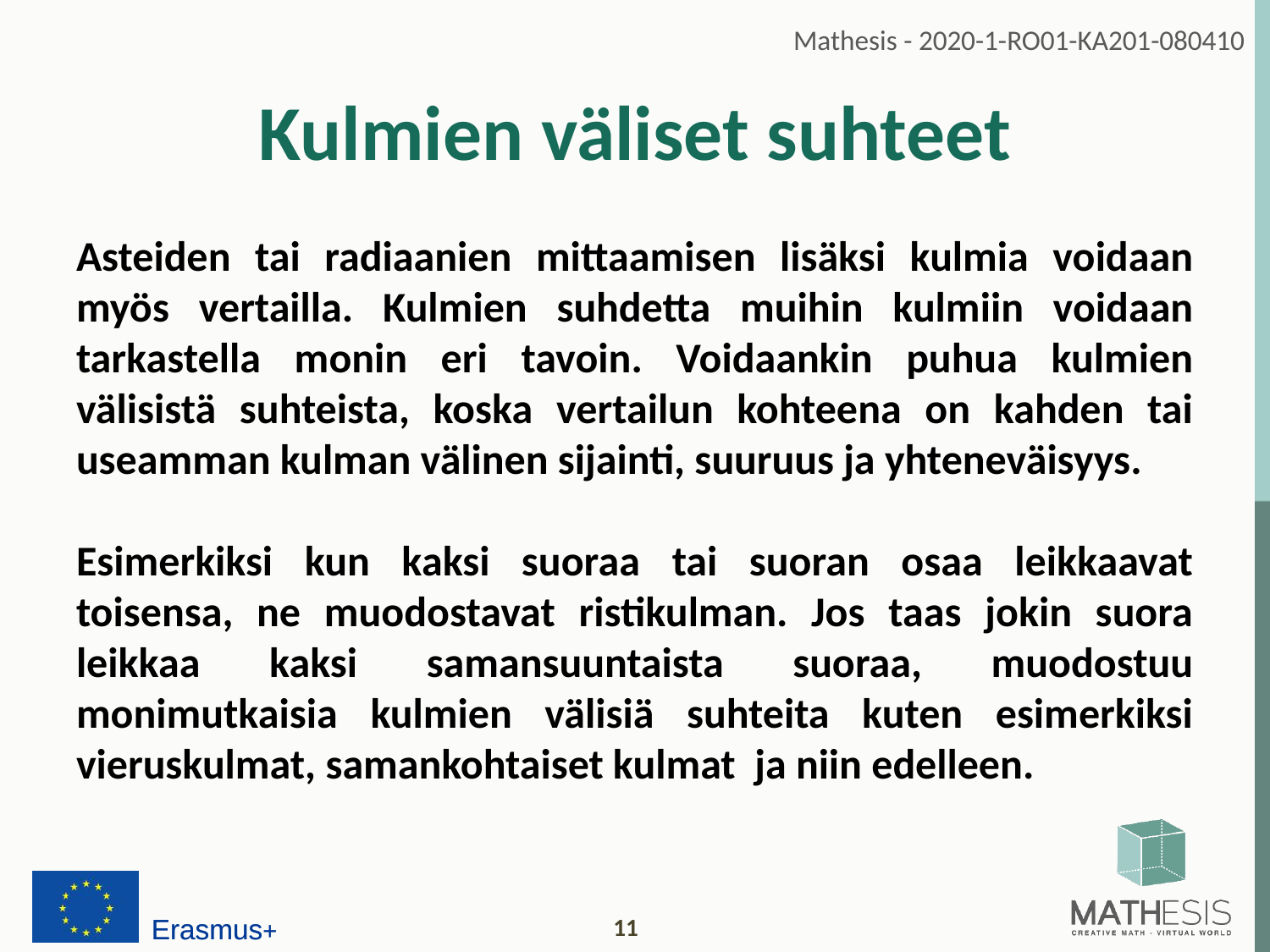

# Kulmien väliset suhteet
Asteiden tai radiaanien mittaamisen lisäksi kulmia voidaan myös vertailla. Kulmien suhdetta muihin kulmiin voidaan tarkastella monin eri tavoin. Voidaankin puhua kulmien välisistä suhteista, koska vertailun kohteena on kahden tai useamman kulman välinen sijainti, suuruus ja yhteneväisyys.

Esimerkiksi kun kaksi suoraa tai suoran osaa leikkaavat toisensa, ne muodostavat ristikulman. Jos taas jokin suora leikkaa kaksi samansuuntaista suoraa, muodostuu monimutkaisia kulmien välisiä suhteita kuten esimerkiksi vieruskulmat, samankohtaiset kulmat  ja niin edelleen.